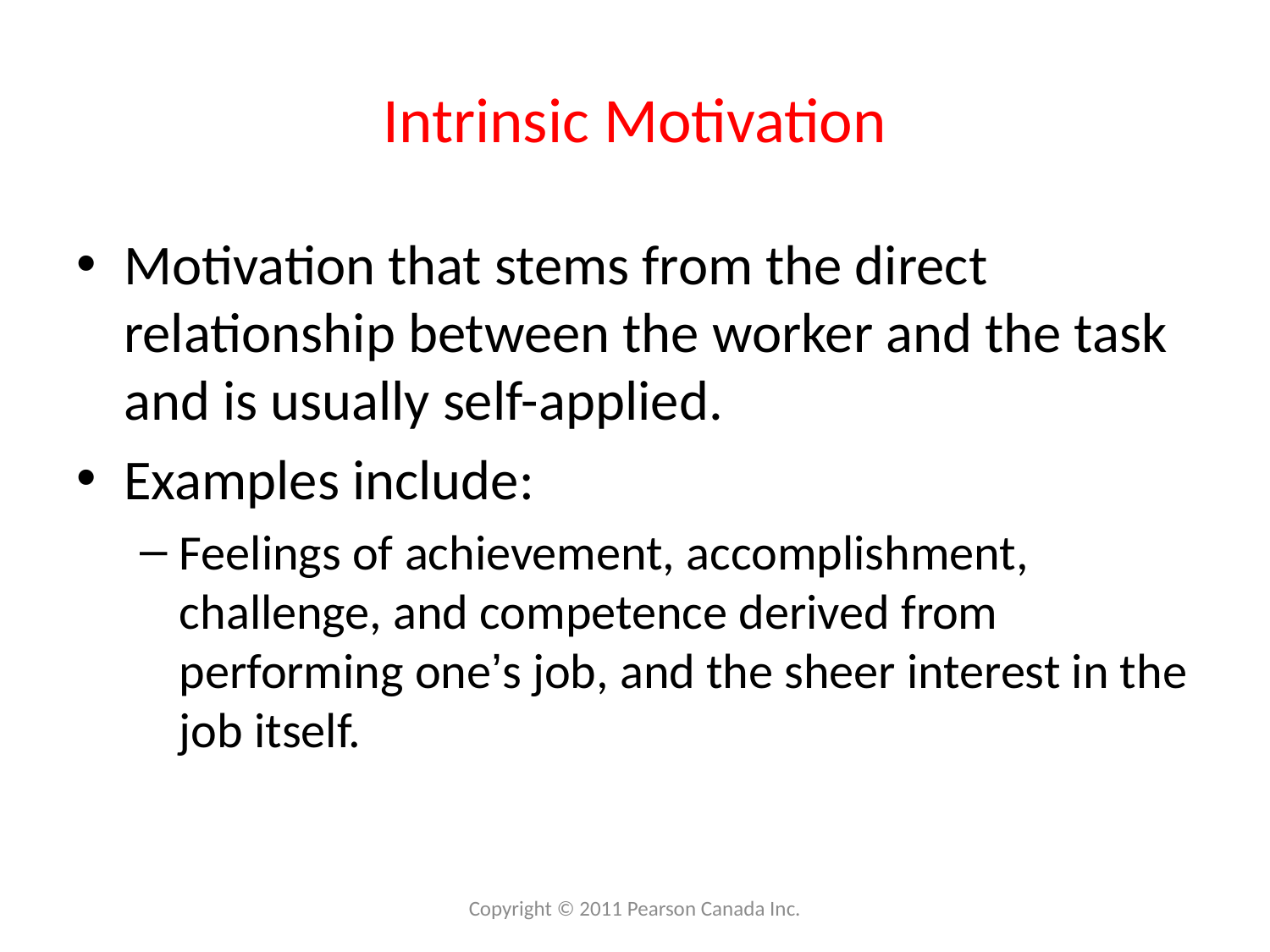

# Intrinsic Motivation
Motivation that stems from the direct relationship between the worker and the task and is usually self-applied.
Examples include:
Feelings of achievement, accomplishment, challenge, and competence derived from performing one’s job, and the sheer interest in the job itself.

Copyright © 2011 Pearson Canada Inc.